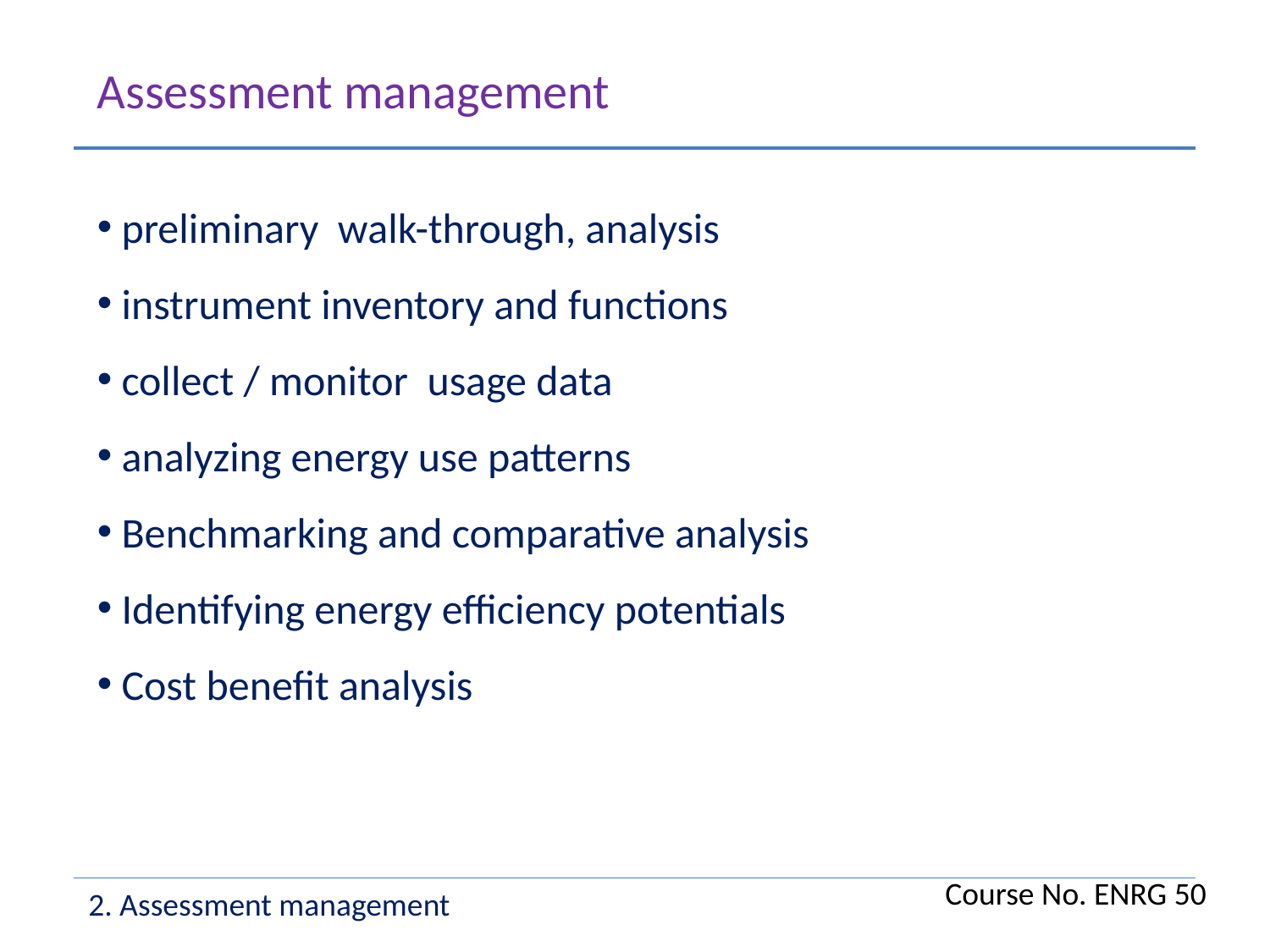

Assessment management
 preliminary  walk-through, analysis
 instrument inventory and functions
 collect / monitor  usage data
 analyzing energy use patterns
 Benchmarking and comparative analysis
 Identifying energy efficiency potentials
 Cost benefit analysis

Course No. ENRG 50
2. Assessment management